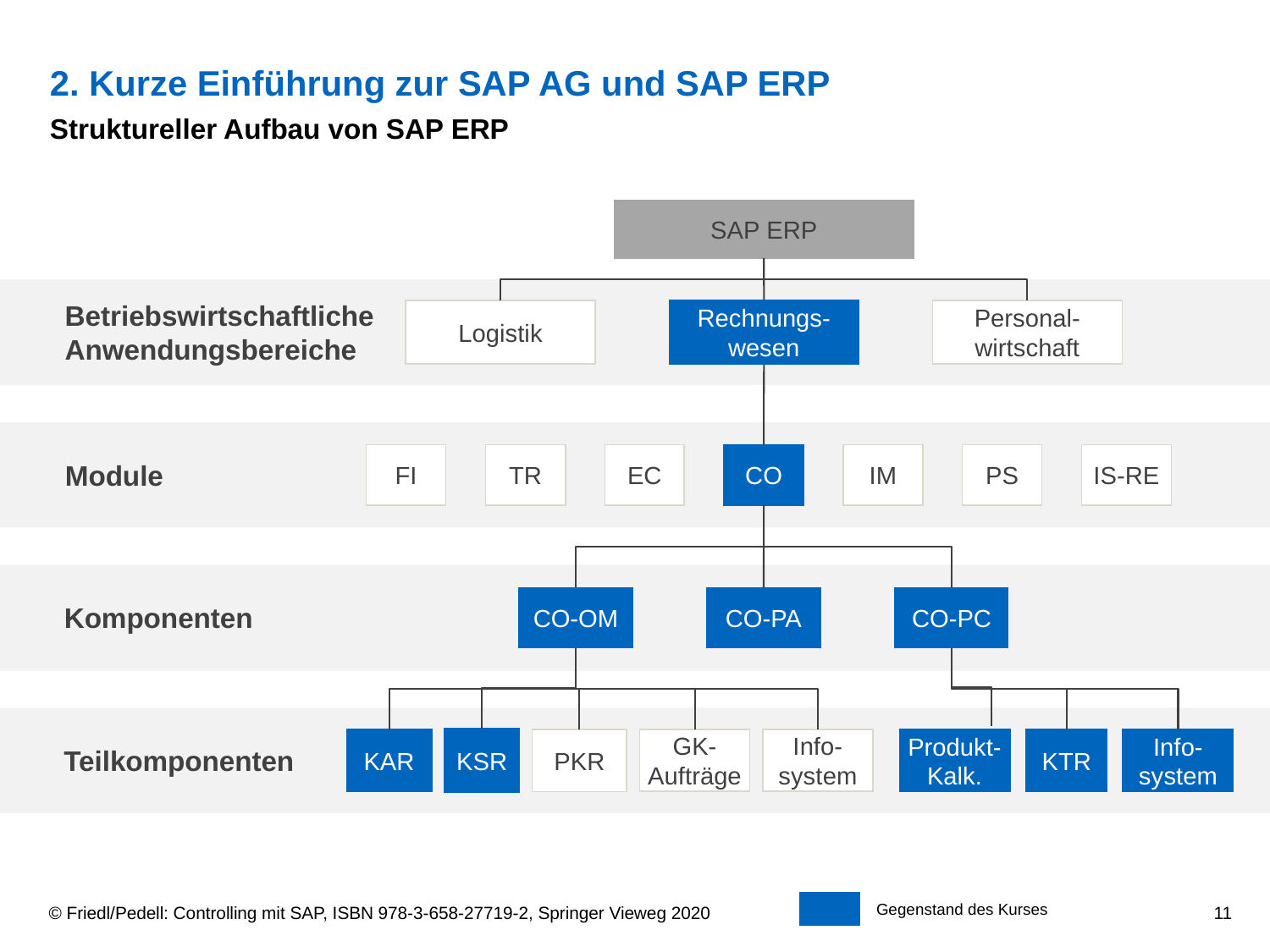

# 2. Kurze Einführung zur SAP AG und SAP ERP
Struktureller Aufbau von SAP ERP
SAP ERP

Betriebswirtschaftliche
Anwendungsbereiche
Rechnungs-
wesen
Logistik
Personal-
wirtschaft

CO
FI
TR
EC
IM
PS
IS-RE
Module

CO-OM
CO-PA
CO-PC
Komponenten

KSR
GK-
Aufträge
Info-
system
PKR
Produkt-
Kalk.
KTR
Info-
system
KAR
Teilkomponenten

Gegenstand des Kurses
© Friedl/Pedell: Controlling mit SAP, ISBN 978-3-658-27719-2, Springer Vieweg 2020
11